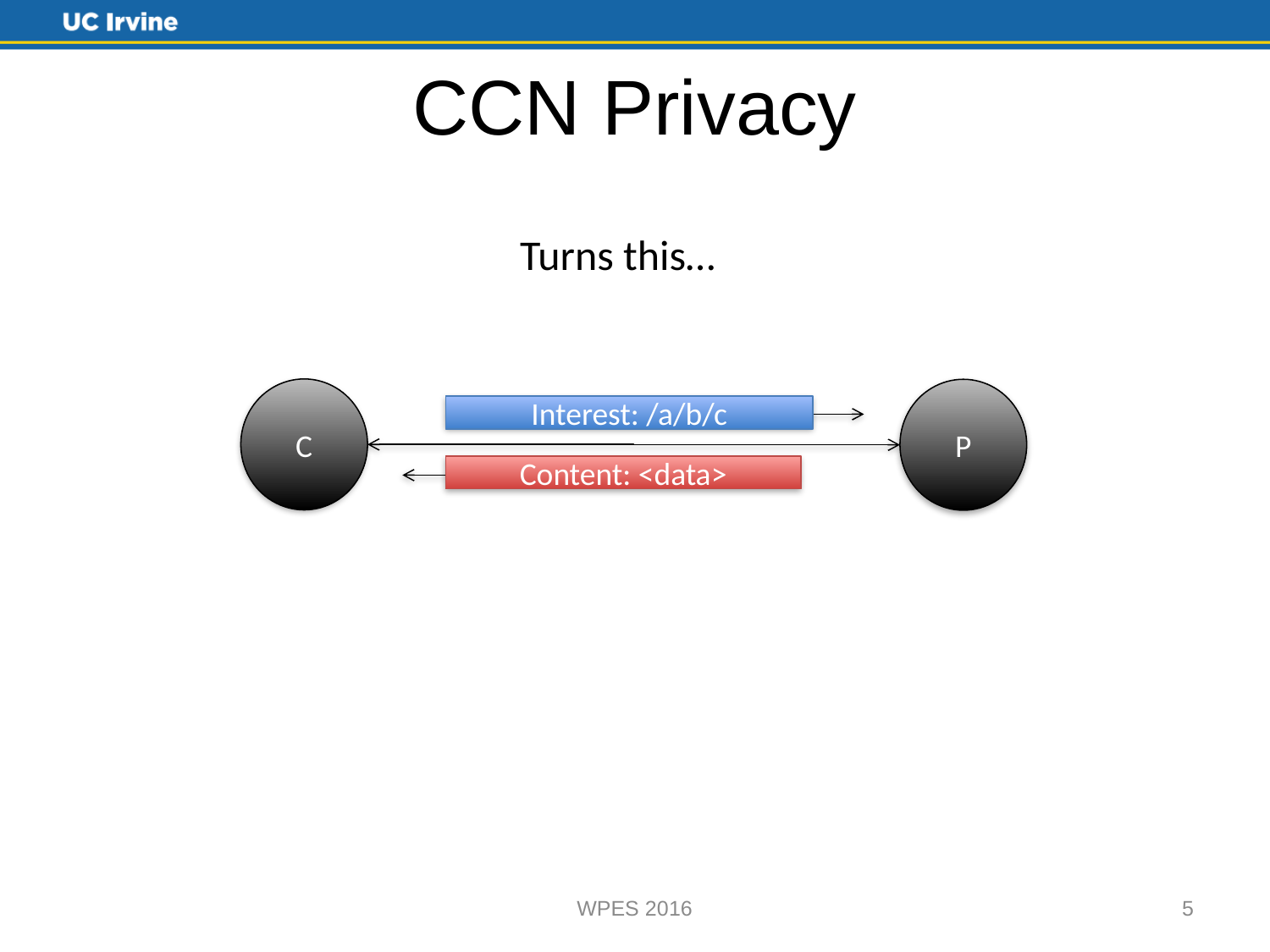

# CCN Privacy
Turns this…
C
P
Interest: /a/b/c
Content: <data>
WPES 2016
5